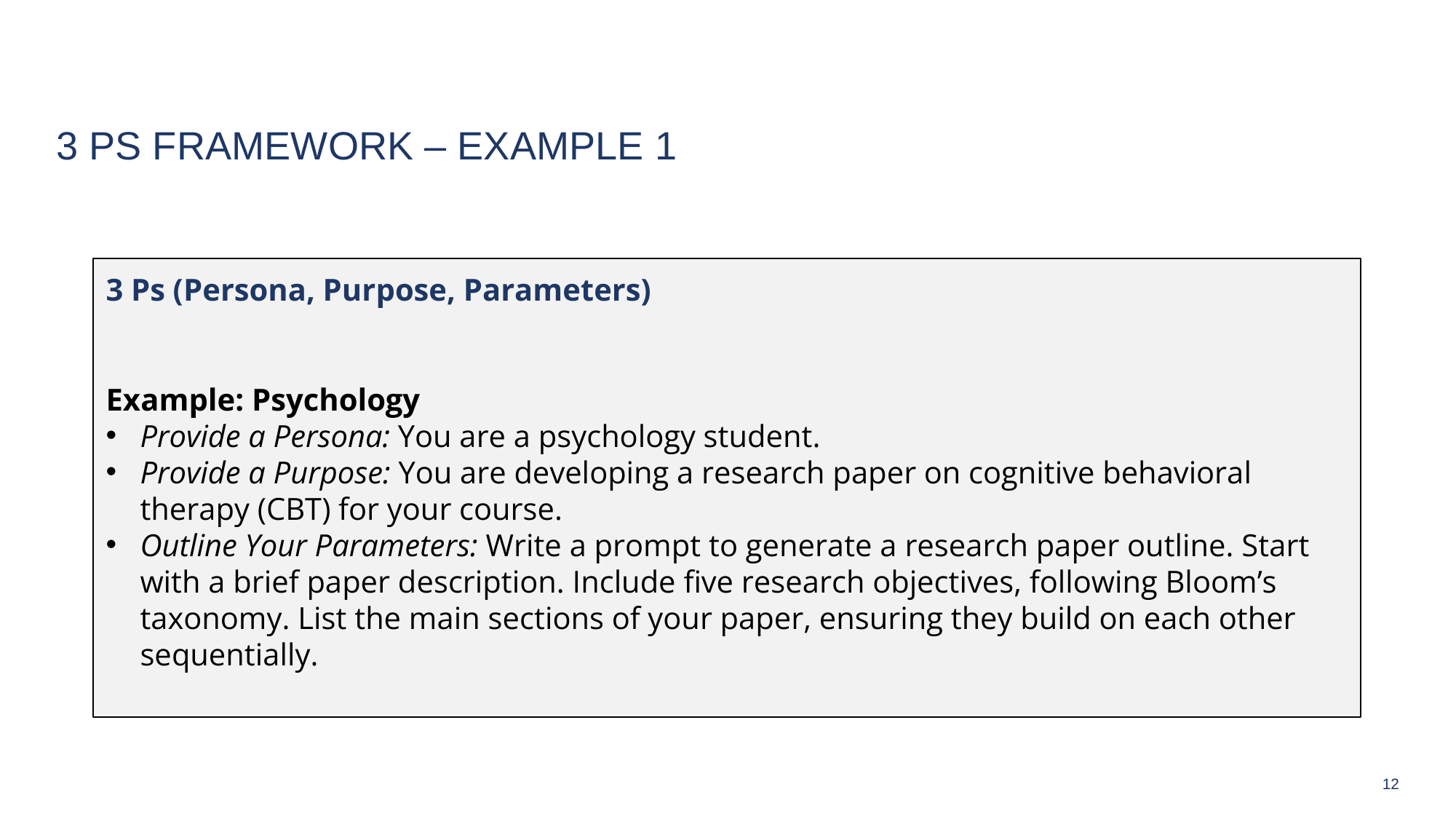

# 3 Ps Framework – example 1
3 Ps (Persona, Purpose, Parameters)

Example: Psychology
Provide a Persona: You are a psychology student.
Provide a Purpose: You are developing a research paper on cognitive behavioral therapy (CBT) for your course.
Outline Your Parameters: Write a prompt to generate a research paper outline. Start with a brief paper description. Include five research objectives, following Bloom’s taxonomy. List the main sections of your paper, ensuring they build on each other sequentially.

12